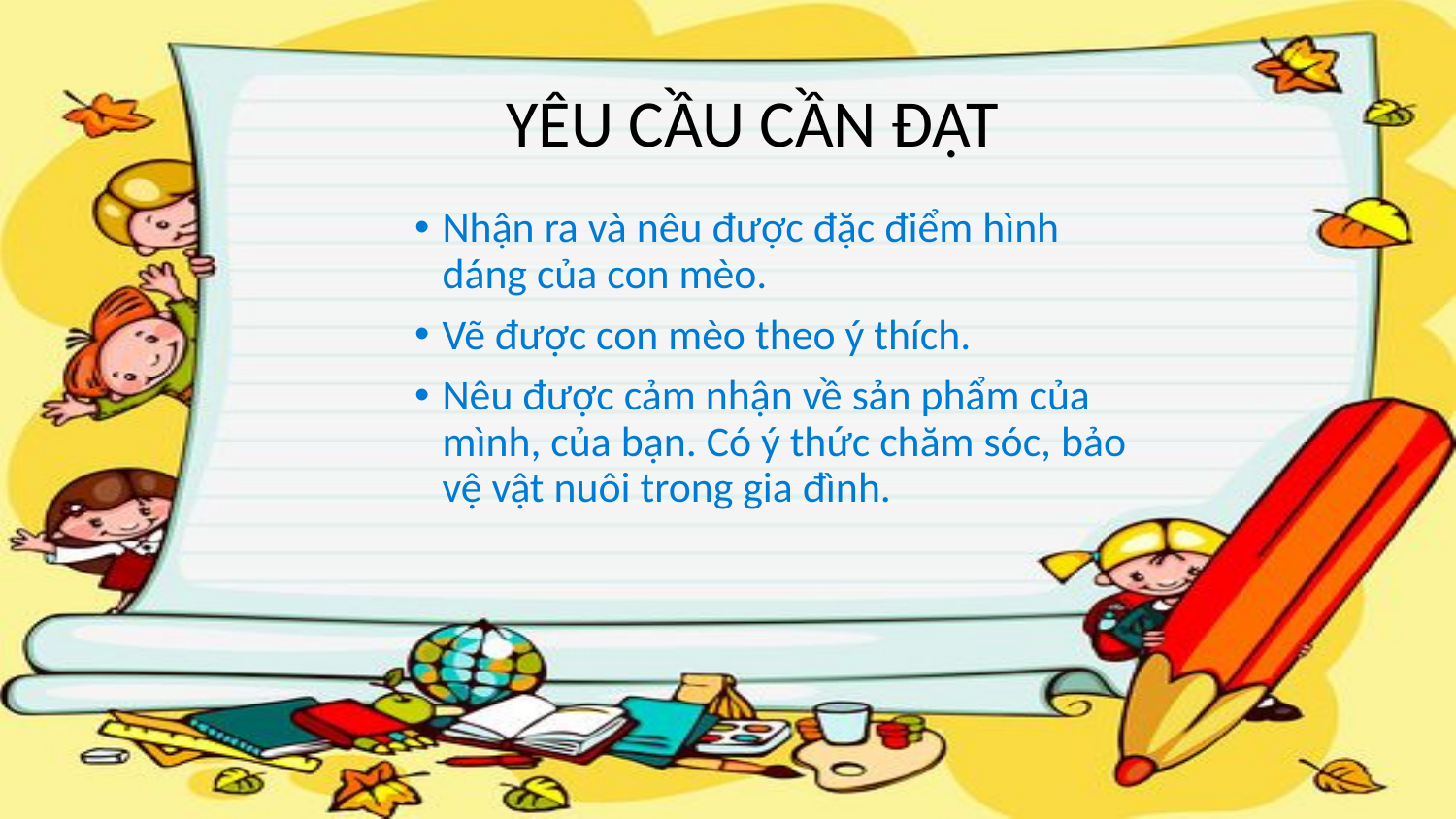

# YÊU CẦU CẦN ĐẠT
Nhận ra và nêu được đặc điểm hình dáng của con mèo.
Vẽ được con mèo theo ý thích.
Nêu được cảm nhận về sản phẩm của mình, của bạn. Có ý thức chăm sóc, bảo vệ vật nuôi trong gia đình.